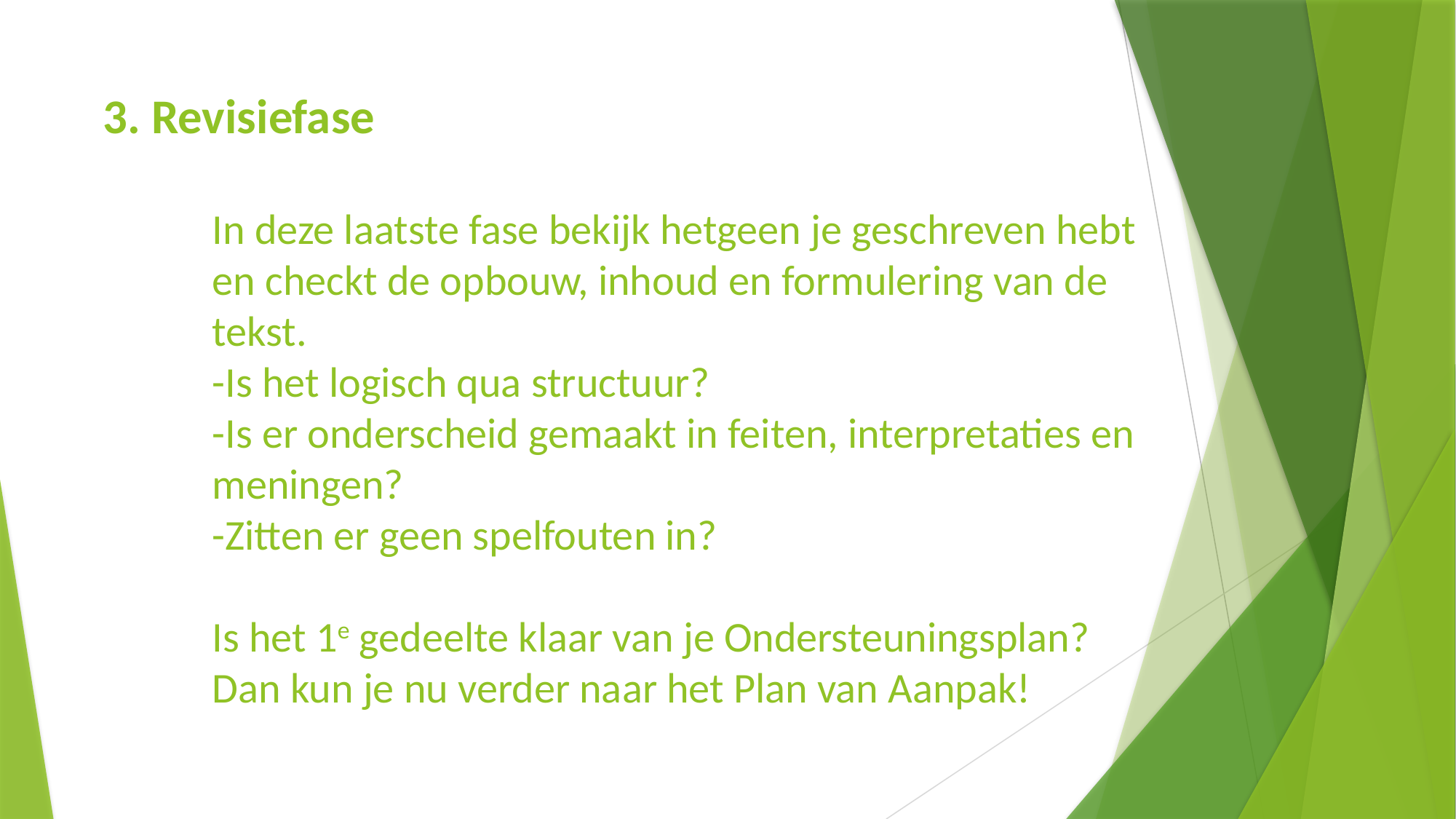

3. Revisiefase

In deze laatste fase bekijk hetgeen je geschreven hebt en checkt de opbouw, inhoud en formulering van de tekst.
-Is het logisch qua structuur?
-Is er onderscheid gemaakt in feiten, interpretaties en meningen?
-Zitten er geen spelfouten in?

Is het 1e gedeelte klaar van je Ondersteuningsplan? Dan kun je nu verder naar het Plan van Aanpak!